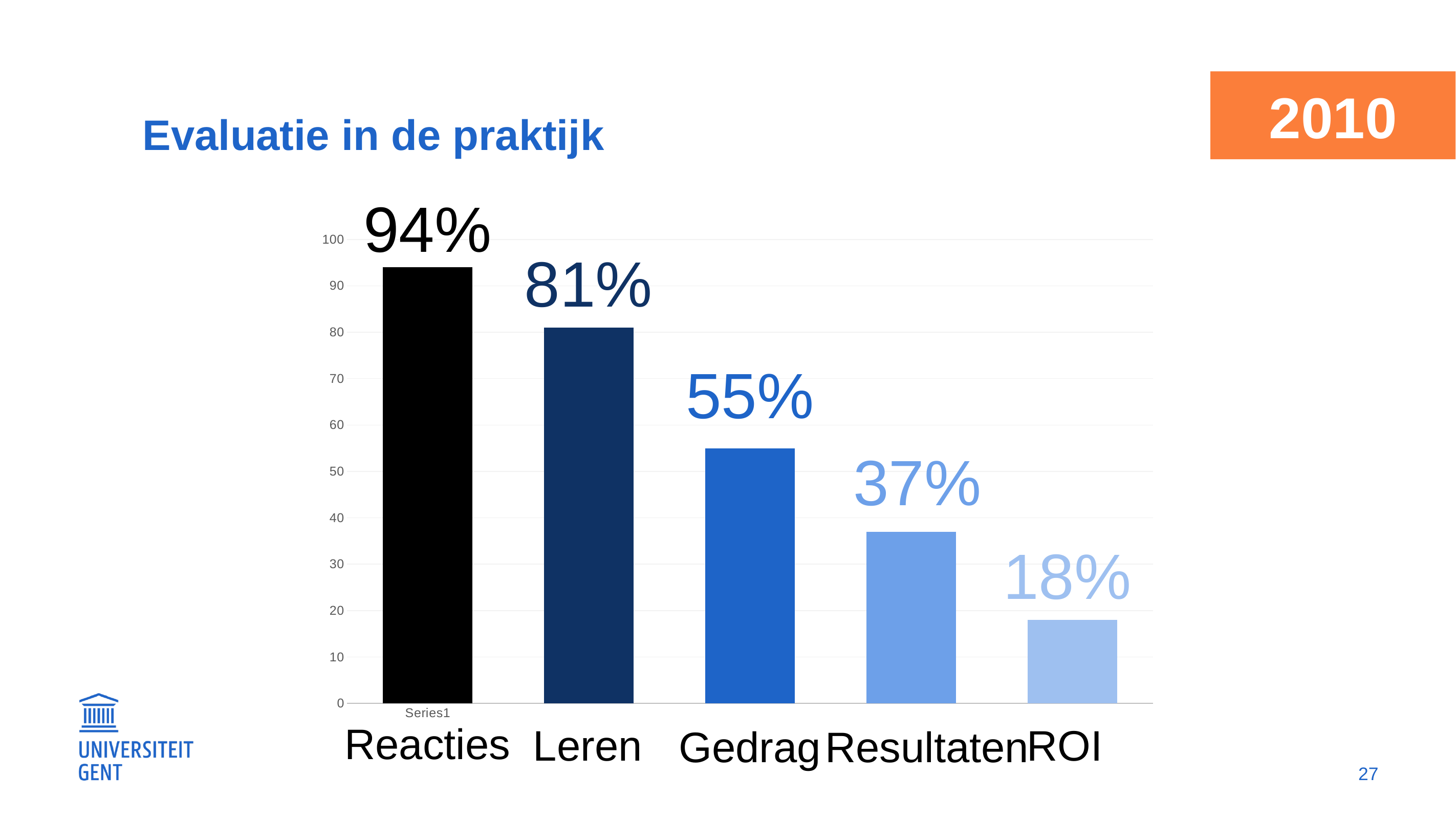

2010
Evaluatie in de praktijk
94%
81%

### Chart

| Category | Series 2 |
|---|---|
|  | 94.0 |
|  | 81.0 |
|  | 55.0 |
|  | 37.0 |
|  | 18.0 |
55%
37%
18%
Reacties
Leren
ROI
Gedrag
Resultaten
27